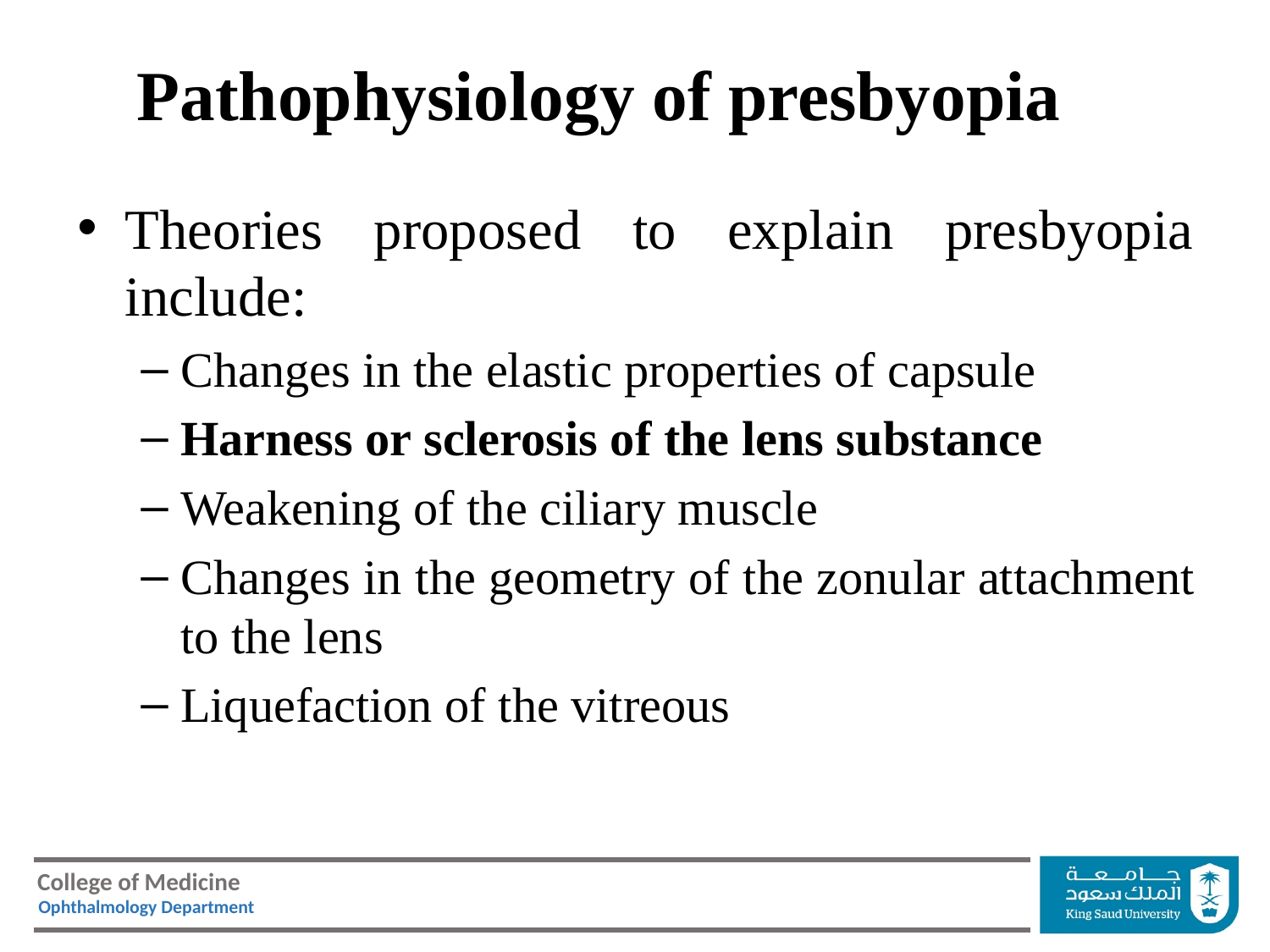

# Pathophysiology of presbyopia
Theories proposed to explain presbyopia include:
Changes in the elastic properties of capsule
Harness or sclerosis of the lens substance
Weakening of the ciliary muscle
Changes in the geometry of the zonular attachment to the lens
Liquefaction of the vitreous